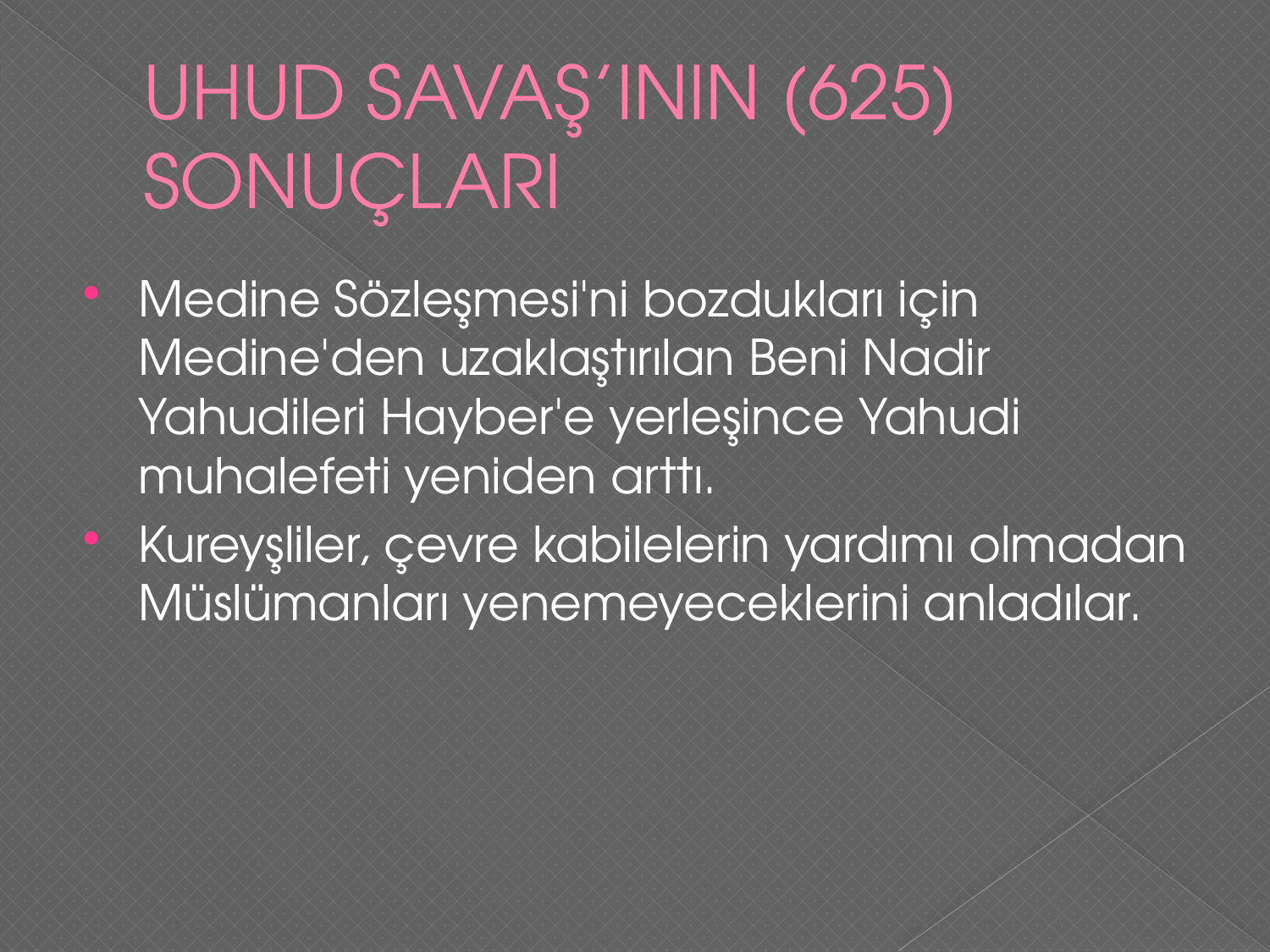

# UHUD SAVAŞ’ININ (625) SONUÇLARI
Medine Sözleşmesi'ni bozdukları için Medine'den uzaklaştırılan Beni Nadir Yahudileri Hayber'e yerleşince Yahudi muhalefeti yeniden arttı.
Kureyşliler, çevre kabilelerin yardımı olmadan Müslümanları yenemeyeceklerini anladılar.